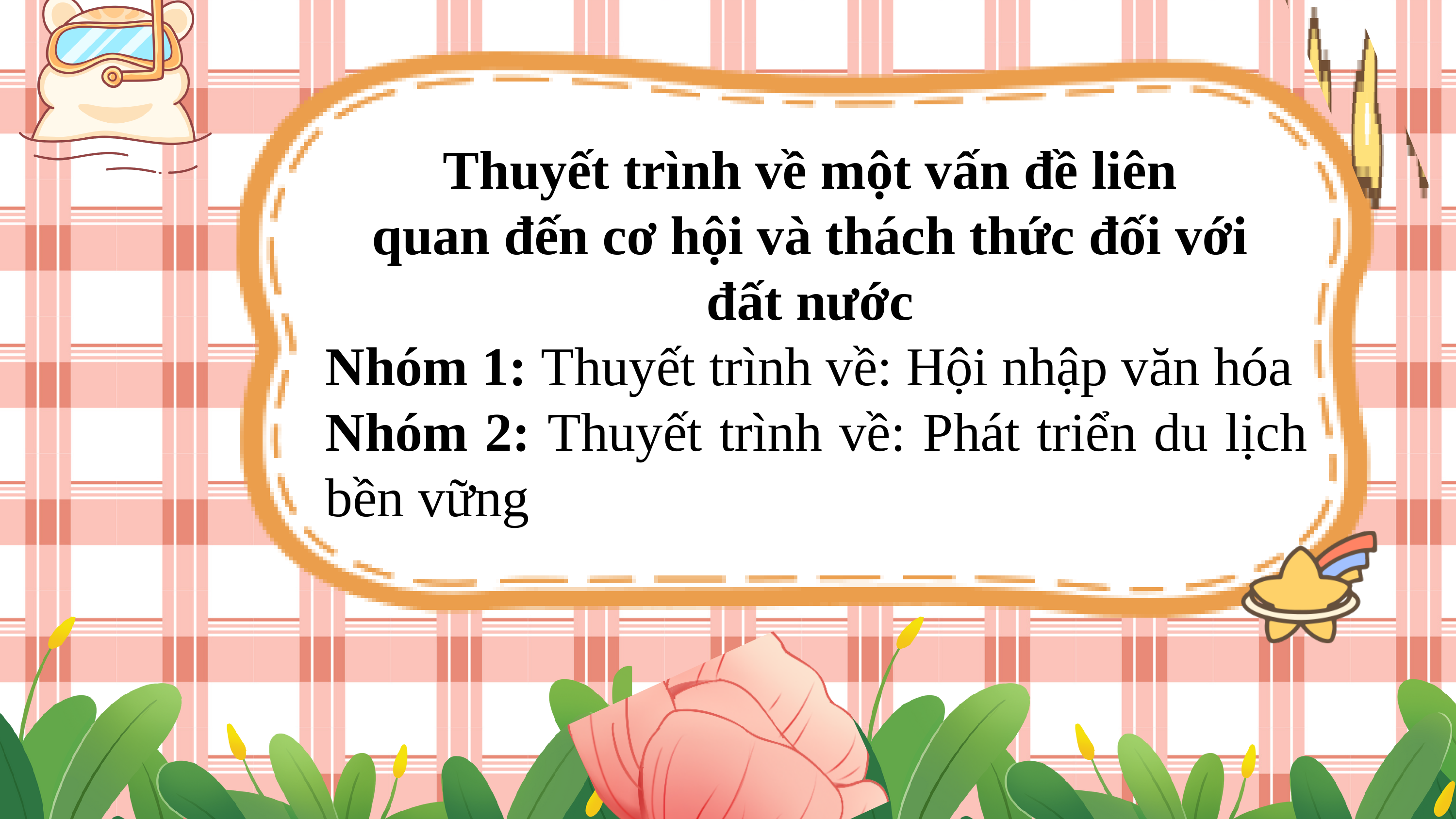

Thuyết trình về một vấn đề liên
quan đến cơ hội và thách thức đối với
đất nước
Nhóm 1: Thuyết trình về: Hội nhập văn hóa
Nhóm 2: Thuyết trình về: Phát triển du lịch bền vững